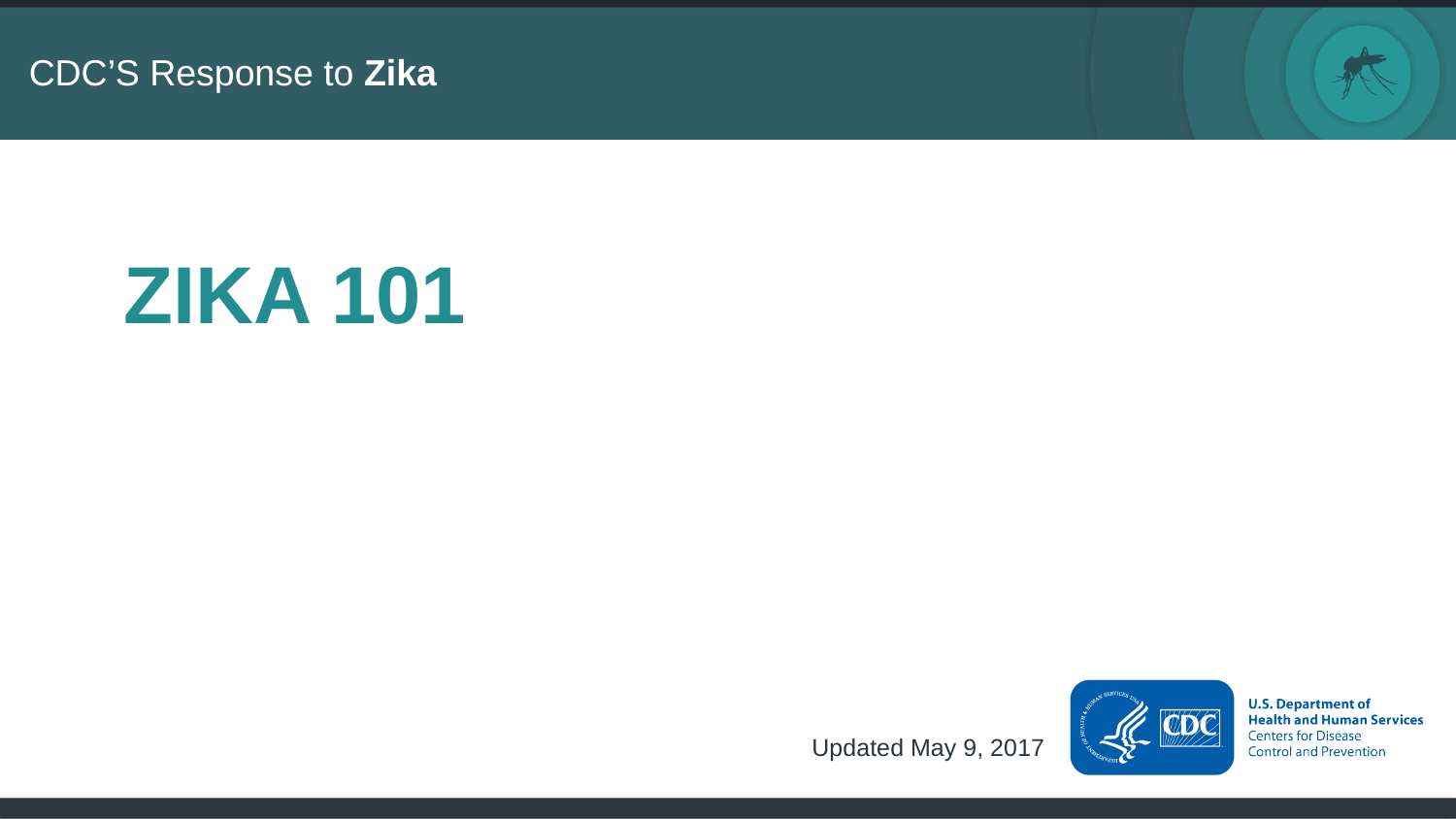

# ZIKA 101
Updated May 9, 2017